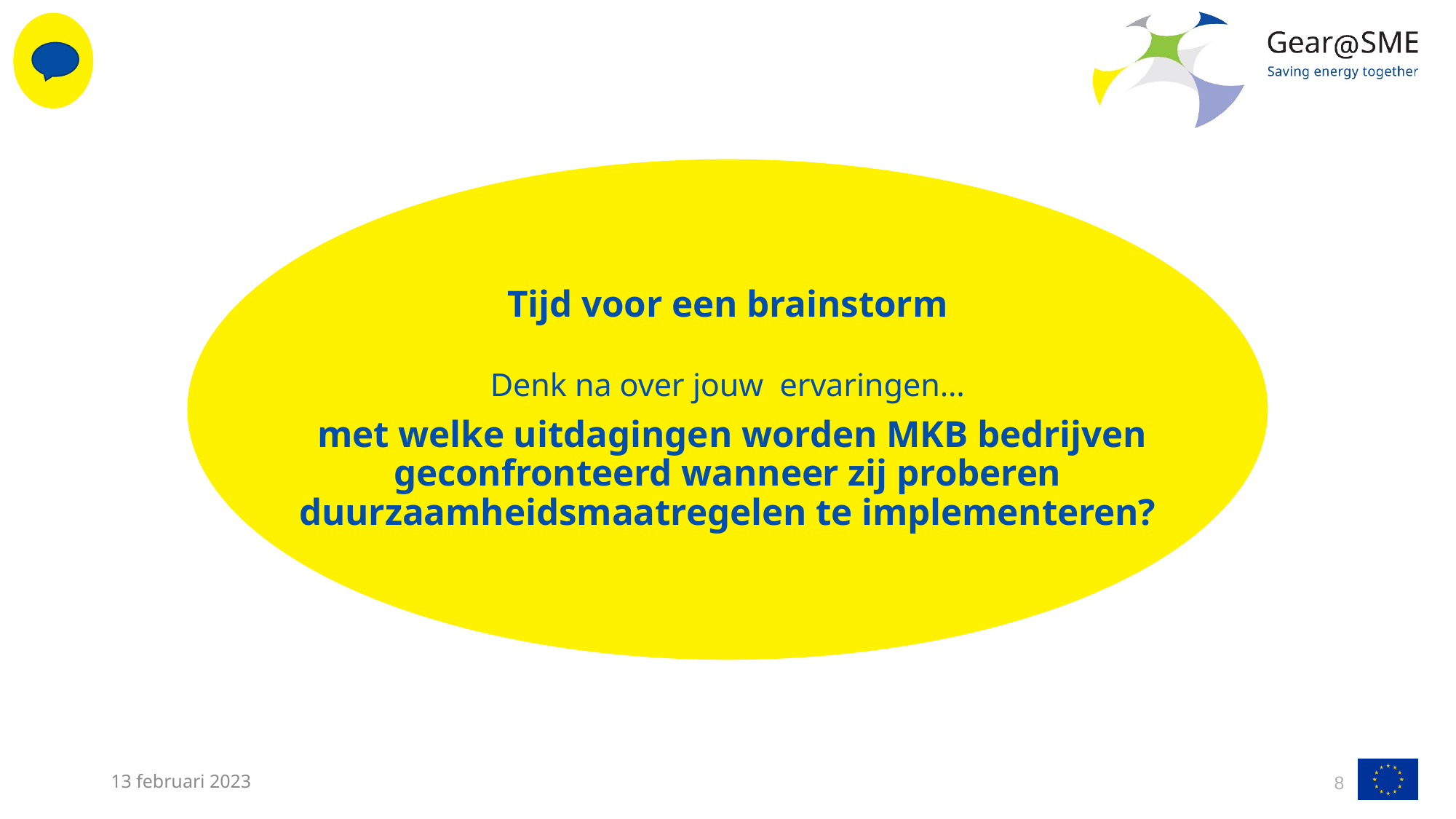

# Tijd voor een brainstorm

Denk na over jouw  ervaringen…
 met welke uitdagingen worden MKB bedrijven geconfronteerd wanneer zij proberen duurzaamheidsmaatregelen te implementeren?
13 februari 2023
8